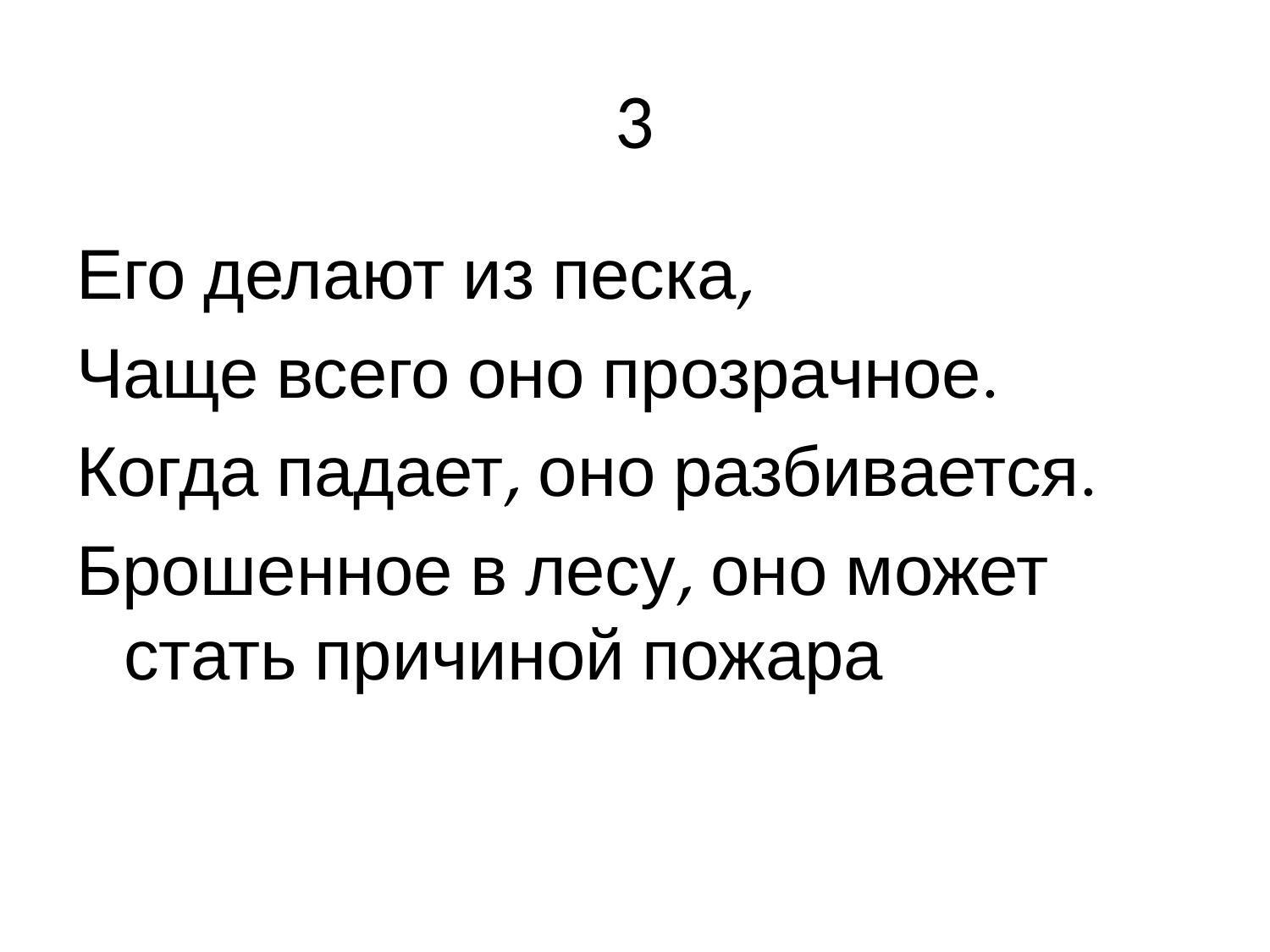

# 3
Его делают из песка,
Чаще всего оно прозрачное.
Когда падает, оно разбивается.
Брошенное в лесу, оно может стать причиной пожара